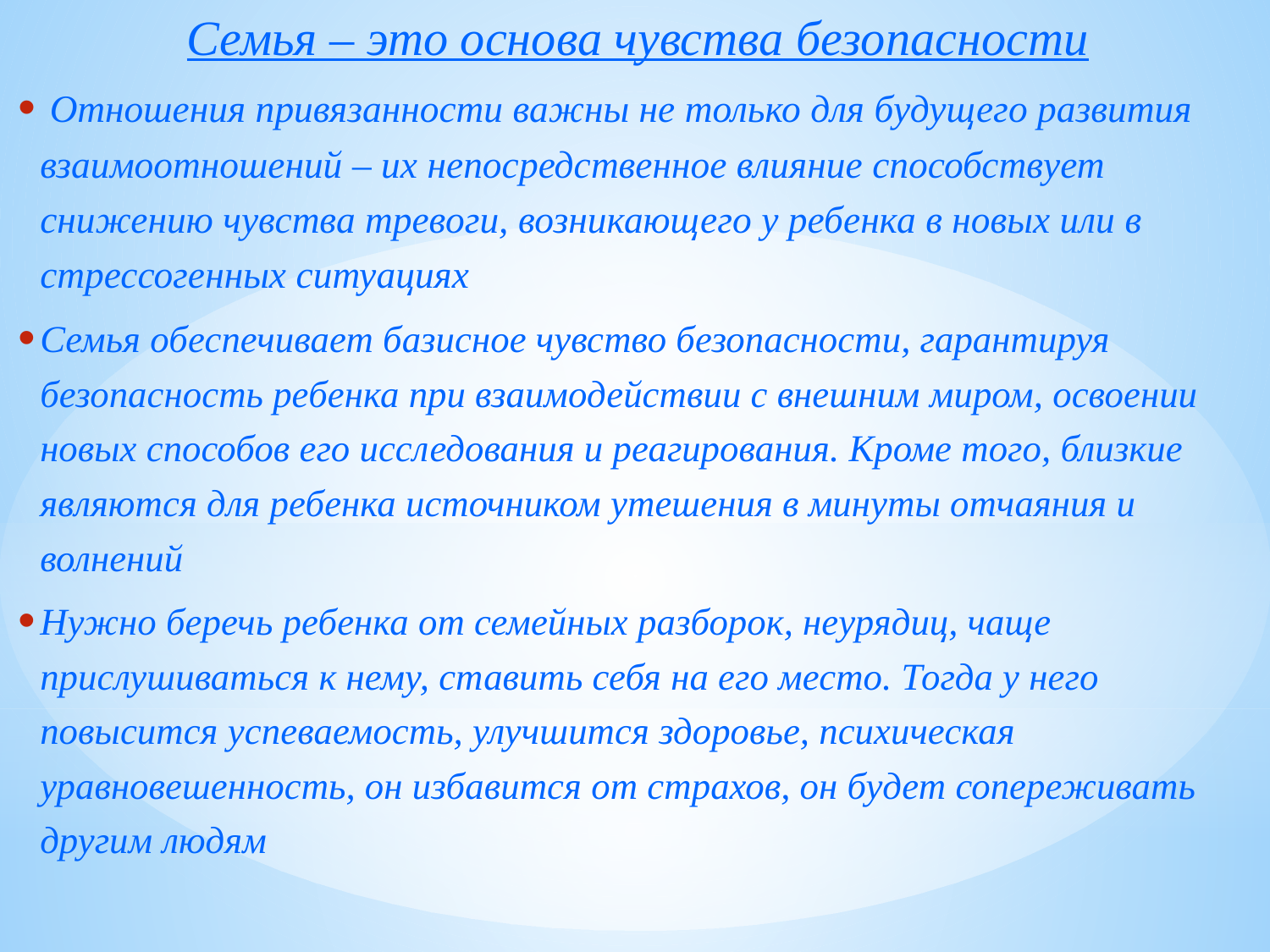

Семья – это основа чувства безопасности
 Отношения привязанности важны не только для будущего развития взаимоотношений – их непосредственное влияние способствует снижению чувства тревоги, возникающего у ребенка в новых или в стрессогенных ситуациях
Семья обеспечивает базисное чувство безопасности, гарантируя безопасность ребенка при взаимодействии с внешним миром, освоении новых способов его исследования и реагирования. Кроме того, близкие являются для ребенка источником утешения в минуты отчаяния и волнений
Нужно беречь ребенка от семейных разборок, неурядиц, чаще прислушиваться к нему, ставить себя на его место. Тогда у него повысится успеваемость, улучшится здоровье, психическая уравновешенность, он избавится от страхов, он будет сопереживать другим людям